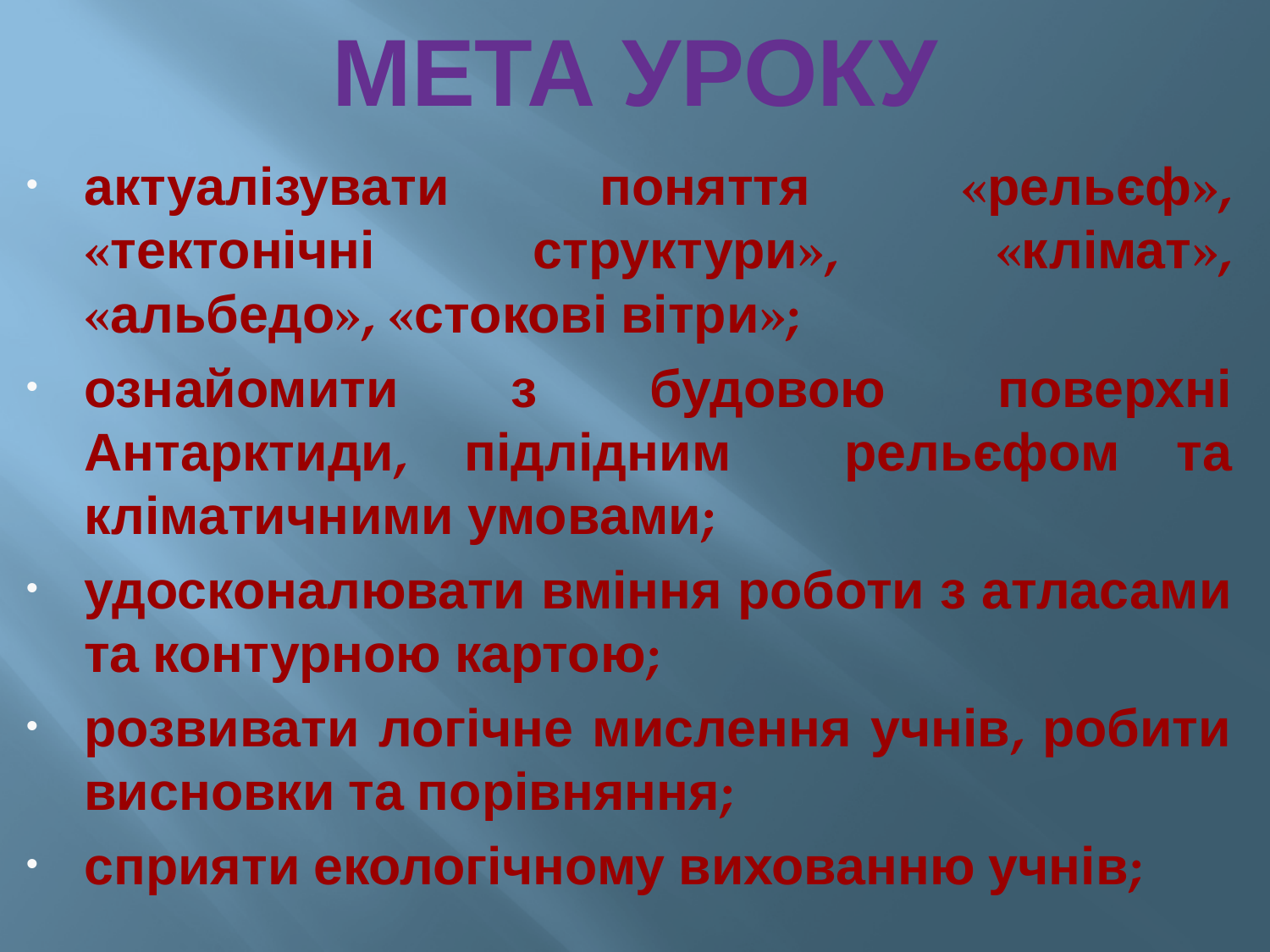

# МЕТА УРОКУ
актуалізувати поняття «рельєф», «тектонічні структури», «клімат», «альбедо», «стокові вітри»;
ознайомити з будовою поверхні Антарктиди, підлідним  рельєфом та кліматичними умовами;
удосконалювати вміння роботи з атласами та контурною картою;
розвивати логічне мислення учнів, робити висновки та порівняння;
сприяти екологічному вихованню учнів;